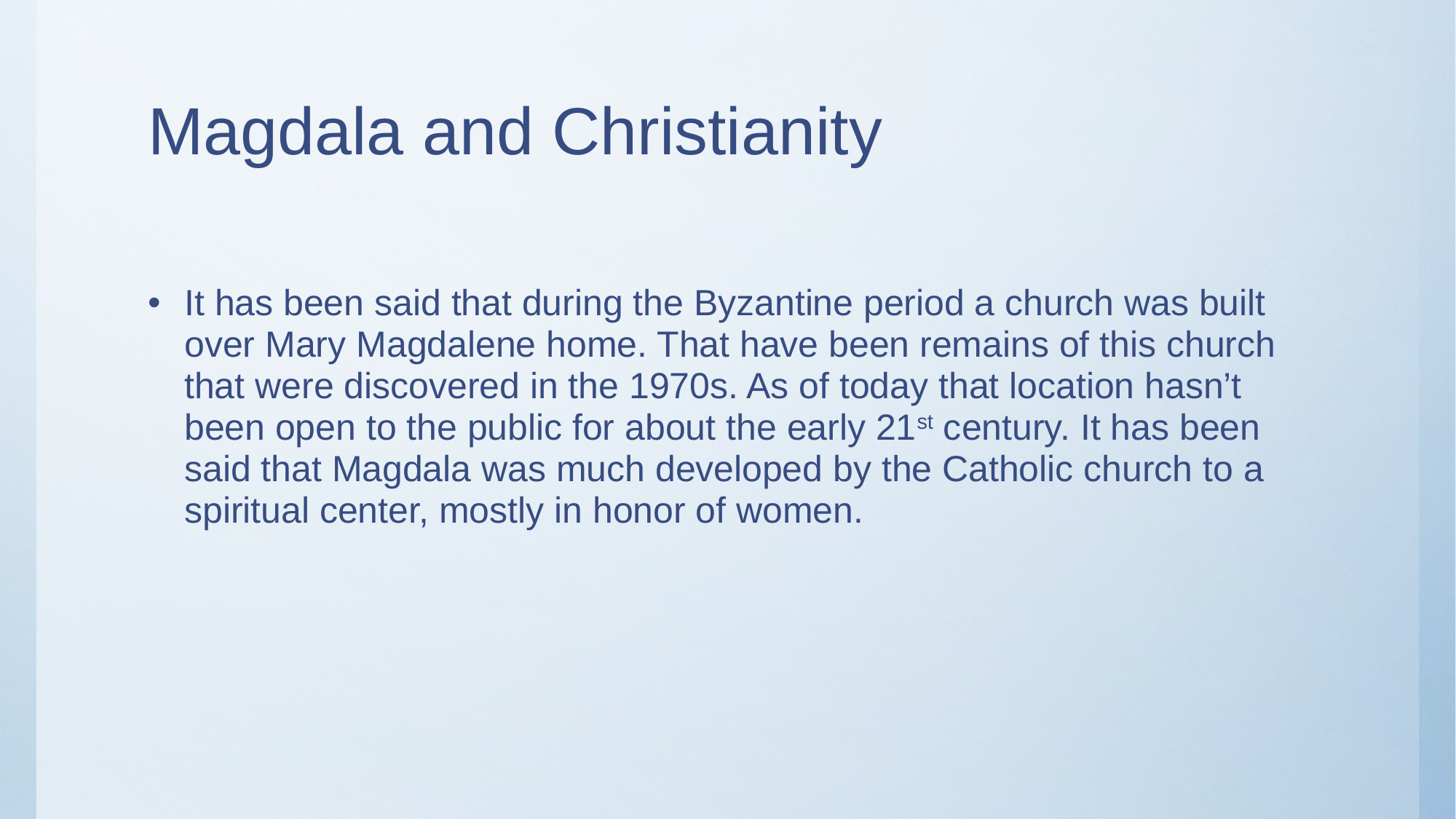

# Magdala and Christianity

It has been said that during the Byzantine period a church was built over Mary Magdalene home. That have been remains of this church that were discovered in the 1970s. As of today that location hasn’t been open to the public for about the early 21st century. It has been said that Magdala was much developed by the Catholic church to a spiritual center, mostly in honor of women.